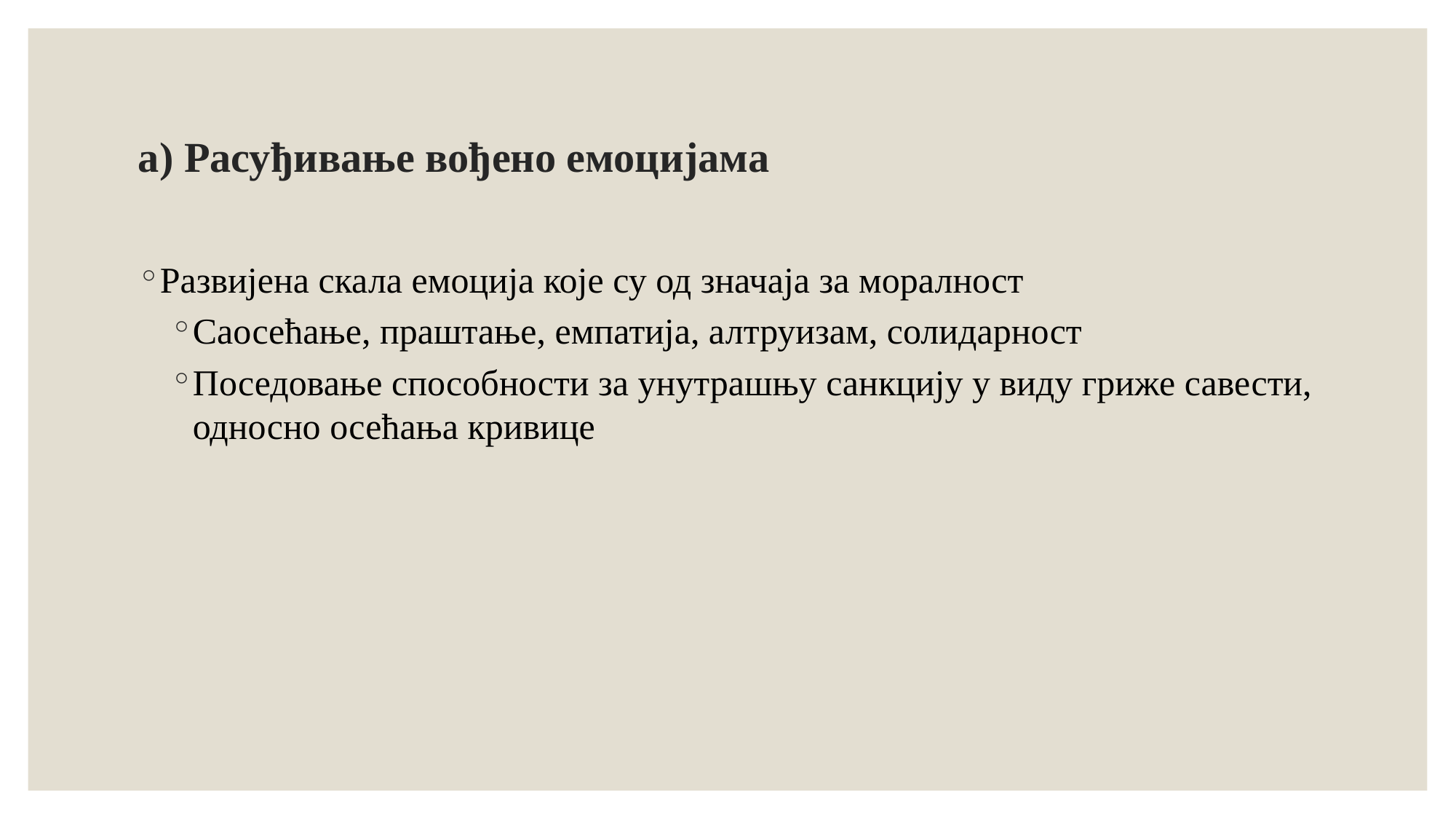

# a) Расуђивање вођено емоцијама
Развијена скала емоција које су од значаја за моралност
Саосећање, праштање, емпатија, алтруизам, солидарност
Поседовање способности за унутрашњу санкцију у виду гриже савести, односно осећања кривице